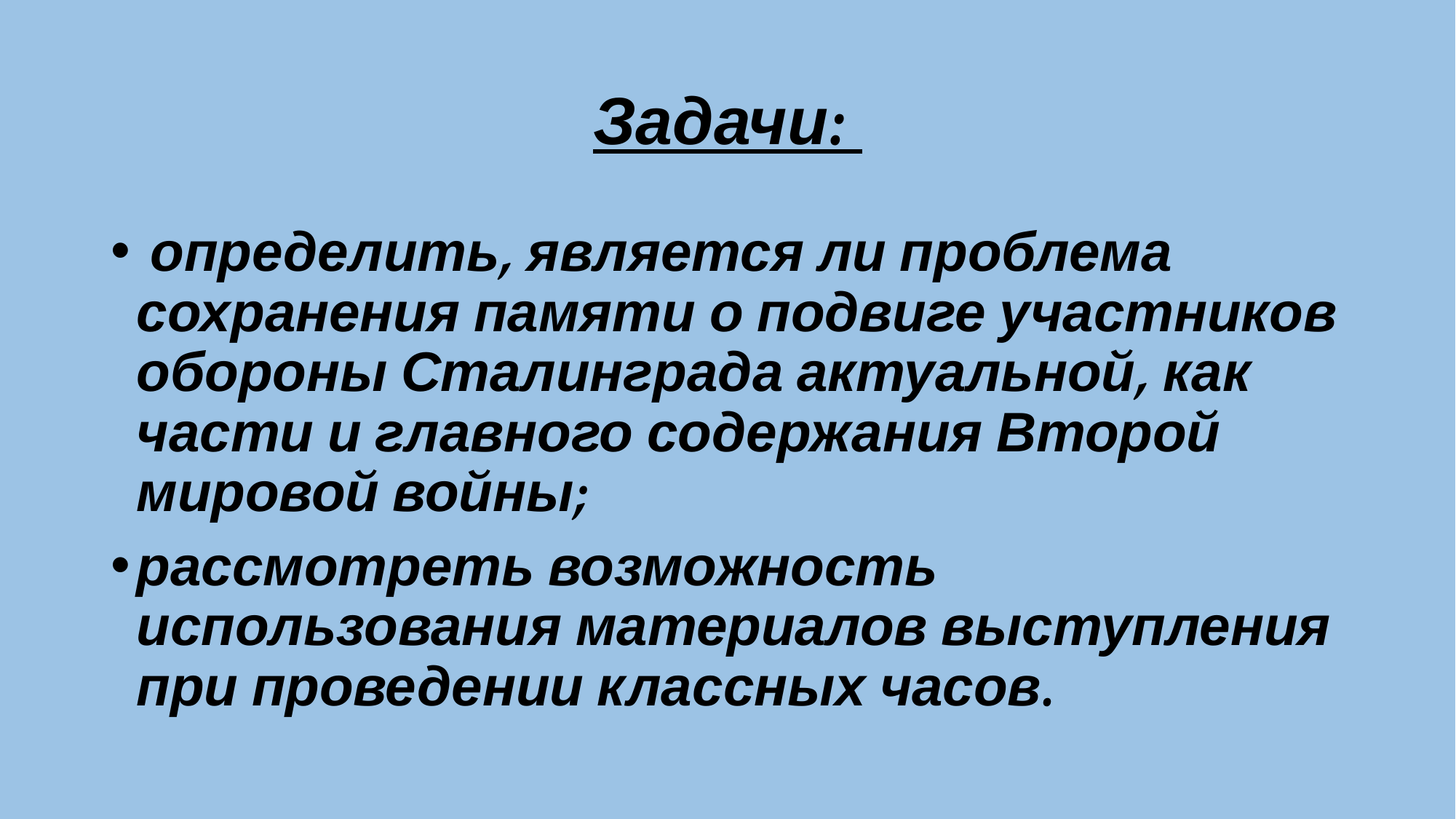

# Задачи:
 определить, является ли проблема сохранения памяти о подвиге участников обороны Сталинграда актуальной, как части и главного содержания Второй мировой войны;
рассмотреть возможность использования материалов выступления при проведении классных часов.